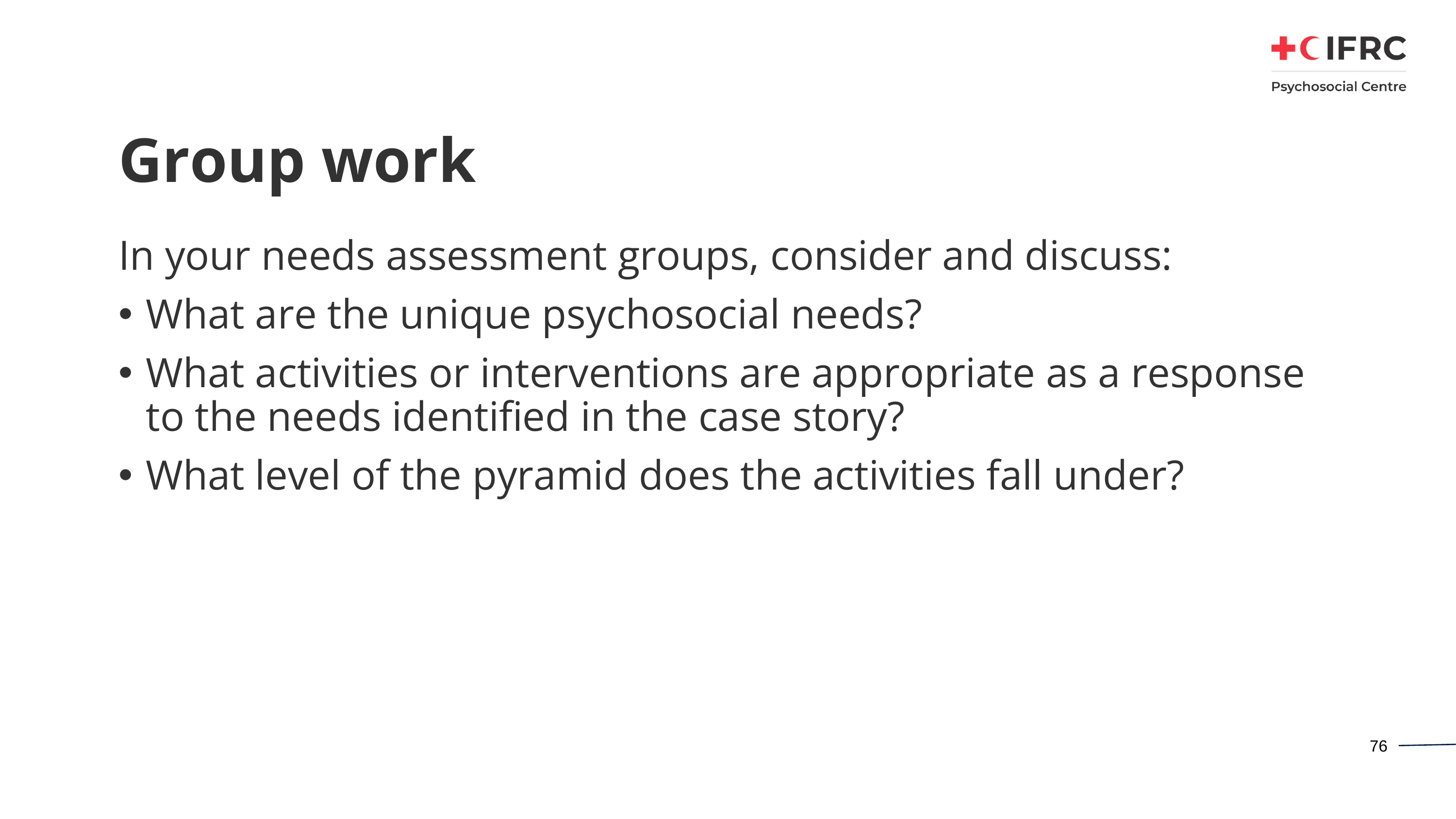

# Group work
In your needs assessment groups, consider and discuss:
What are the unique psychosocial needs?
What activities or interventions are appropriate as a response to the needs identified in the case story?
What level of the pyramid does the activities fall under?